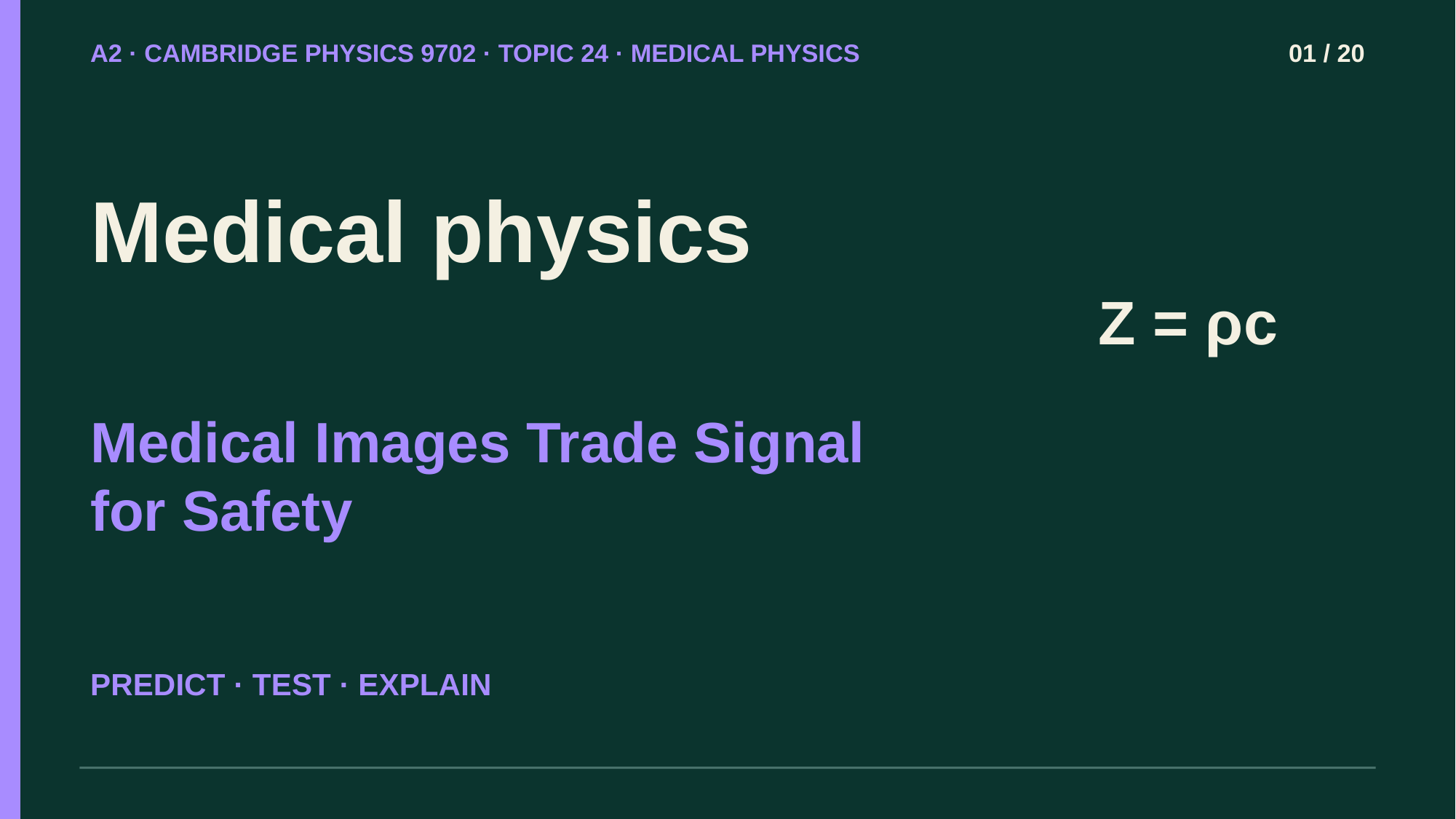

A2 · CAMBRIDGE PHYSICS 9702 · TOPIC 24 · MEDICAL PHYSICS
01 / 20
Medical physics
Z = ρc
Medical Images Trade Signal for Safety
PREDICT · TEST · EXPLAIN